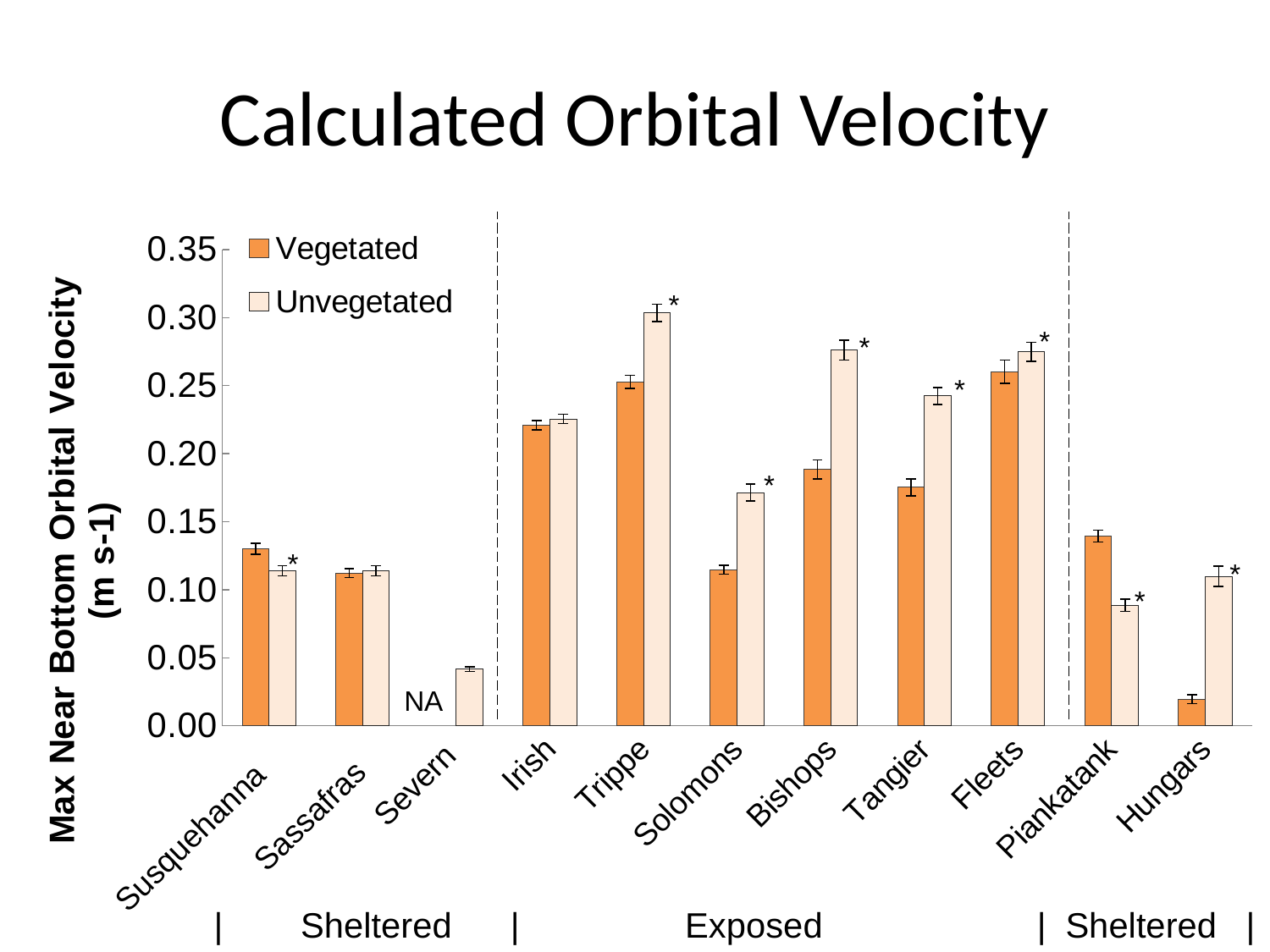

# Calculated Orbital Velocity

### Chart

| Category | Vegetated | Unvegetated |
|---|---|---|
| Sassafras | 0.13008110563007838 | 0.11407238772173862 |
| Susquehanna | 0.11213261962155151 | 0.11407238772173862 |
| Severn  | None | 0.041669163940510394 |
| Irish | 0.22088748643880507 | 0.2255590690445762 |
| Trippe | 0.25267937620663455 | 0.3035457663071671 |
| Solomons | 0.11474503090563079 | 0.1714181647624419 |
| Bishops | 0.18836998937159394 | 0.27612720392457113 |
| Tangier | 0.17532589230348689 | 0.24241624060216194 |
| Fleets | 0.2602482019132244 | 0.2748343252339223 |
| Piankatank | 0.13935514710590274 | 0.08846526087968823 |
| Hungars | 0.019433698484855422 | 0.10985011335801972 |
*
*
*
*
*
*
*
*
NA
Sassafras
Susquehanna
|        Sheltered      |                 Exposed                      |  Sheltered   |